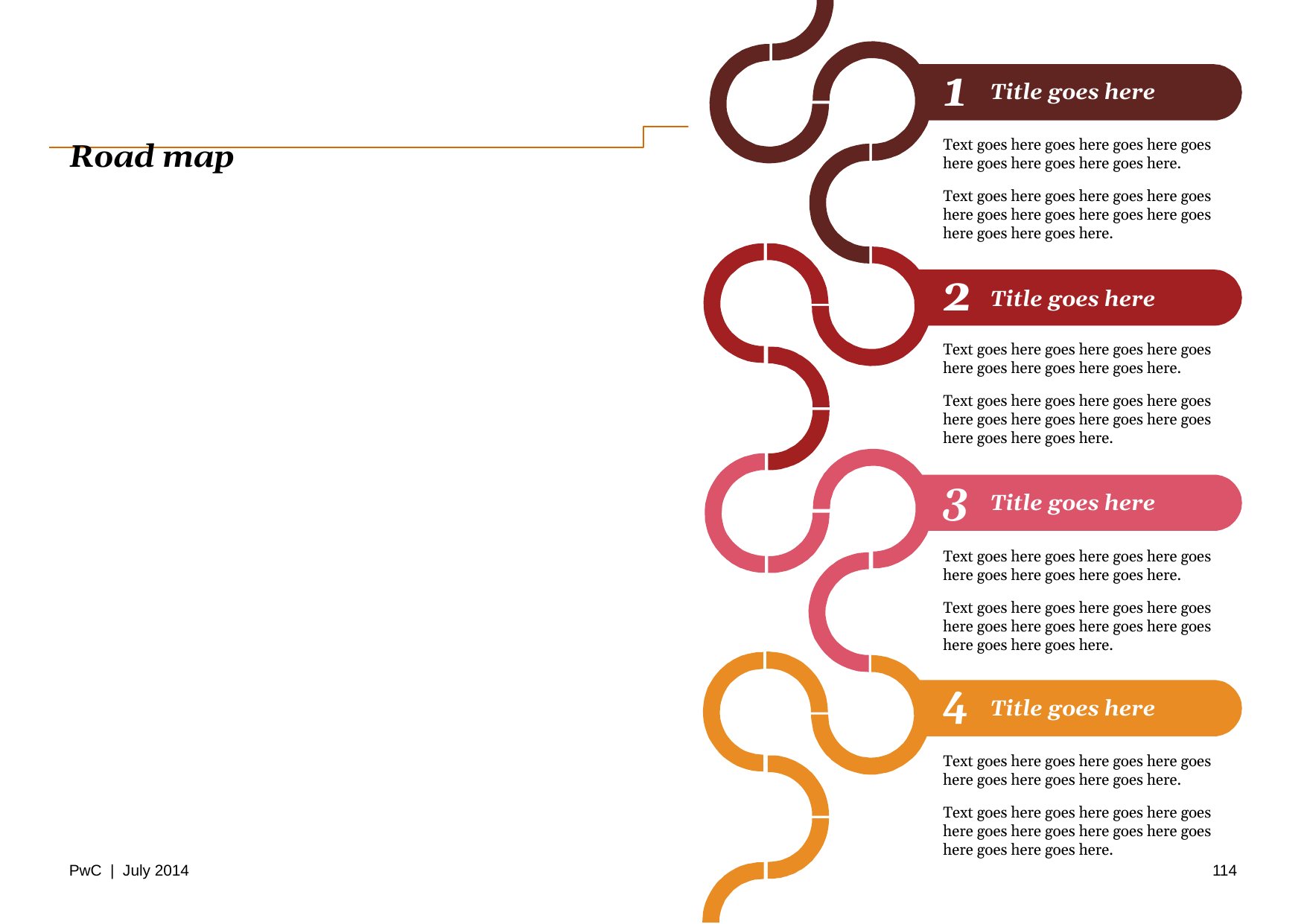

1
Title goes here
Text goes here goes here goes here goes here goes here goes here goes here.
Text goes here goes here goes here goes here goes here goes here goes here goes here goes here goes here.
2
Title goes here
Text goes here goes here goes here goes here goes here goes here goes here.
Text goes here goes here goes here goes here goes here goes here goes here goes here goes here goes here.
3
Title goes here
Text goes here goes here goes here goes here goes here goes here goes here.
Text goes here goes here goes here goes here goes here goes here goes here goes here goes here goes here.
4
Title goes here
Text goes here goes here goes here goes here goes here goes here goes here.
Text goes here goes here goes here goes here goes here goes here goes here goes here goes here goes here.

# Road map
114